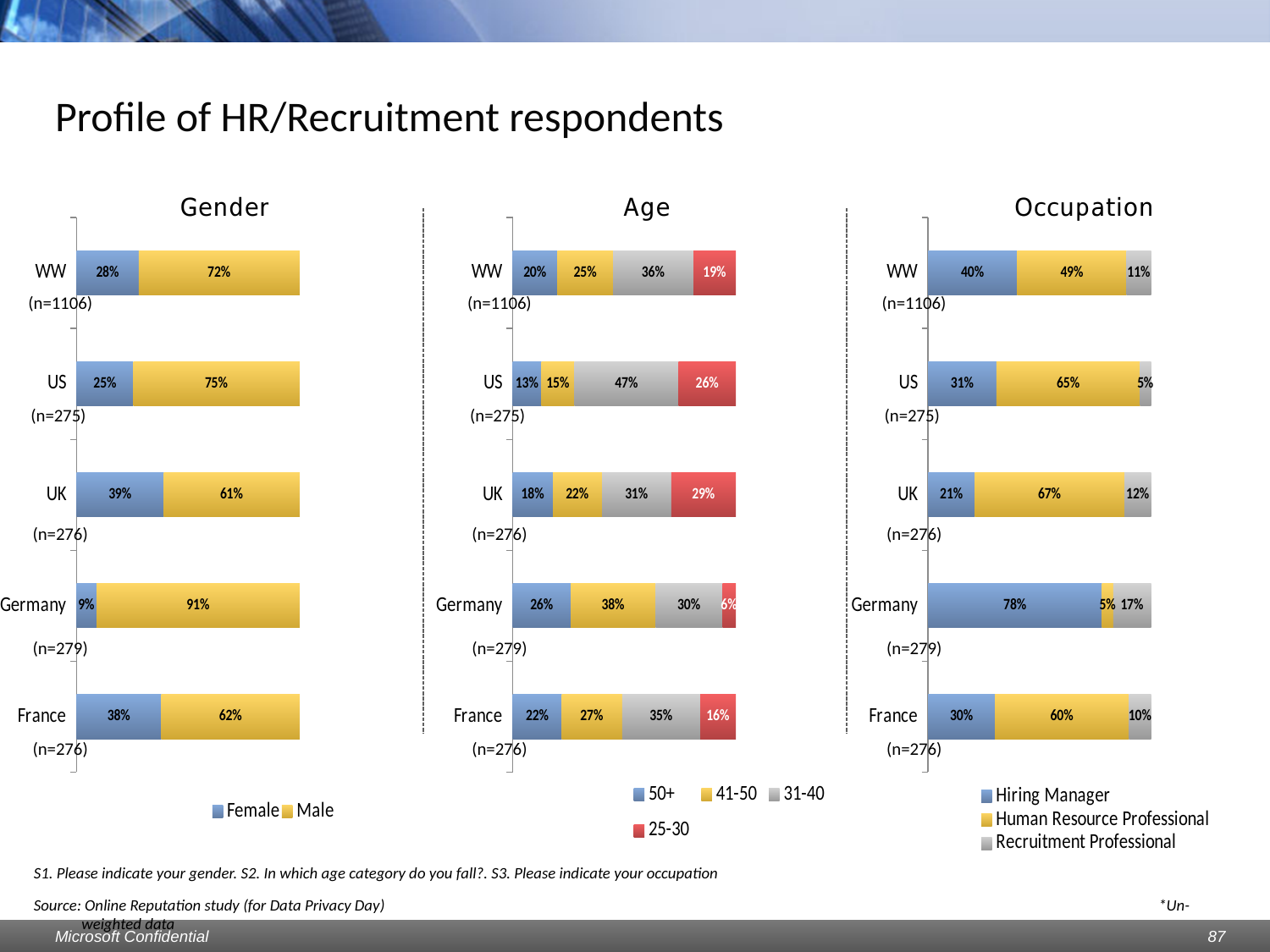

# Profile of HR/Recruitment respondents
Gender
Age
Occupation

### Chart

| Category | Female | Male |
|---|---|---|
| WW | 0.27848101265822783 | 0.7215189873417721 |
| US | 0.25454545454545424 | 0.7454545454545457 |
| UK | 0.3913043478260895 | 0.6086956521739227 |
| Germany | 0.08960573476702523 | 0.9103942652329745 |
| France | 0.38043478260869756 | 0.6195652173913077 |

### Chart

| Category | 50+ | 41-50 | 31-40 | 25-30 |
|---|---|---|---|---|
| WW | 0.2 | 0.25 | 0.3600000000000003 | 0.19 |
| US | 0.13 | 0.15000000000000024 | 0.4700000000000001 | 0.26 |
| UK | 0.18000000000000024 | 0.22 | 0.31000000000000094 | 0.2900000000000003 |
| Germany | 0.26 | 0.38000000000000106 | 0.3000000000000003 | 0.06000000000000003 |
| France | 0.22 | 0.27 | 0.3500000000000003 | 0.16 |

### Chart

| Category | Hiring Manager | Human Resource Professional | Recruitment Professional |
|---|---|---|---|
| WW | 0.4 | 0.4900000000000003 | 0.11 |
| US | 0.31000000000000094 | 0.6500000000000022 | 0.05 |
| UK | 0.21000000000000021 | 0.6700000000000025 | 0.12000000000000002 |
| Germany | 0.78 | 0.05 | 0.17 |
| France | 0.3000000000000003 | 0.6000000000000006 | 0.1 |
(n=1106)
(n=1106)
(n=1106)
(n=275)
(n=275)
(n=275)
(n=276)
(n=276)
(n=276)
(n=279)
(n=279)
(n=279)
(n=276)
(n=276)
(n=276)
S1. Please indicate your gender. S2. In which age category do you fall?. S3. Please indicate your occupation

Source: Online Reputation study (for Data Privacy Day) 						                 *Un-weighted data